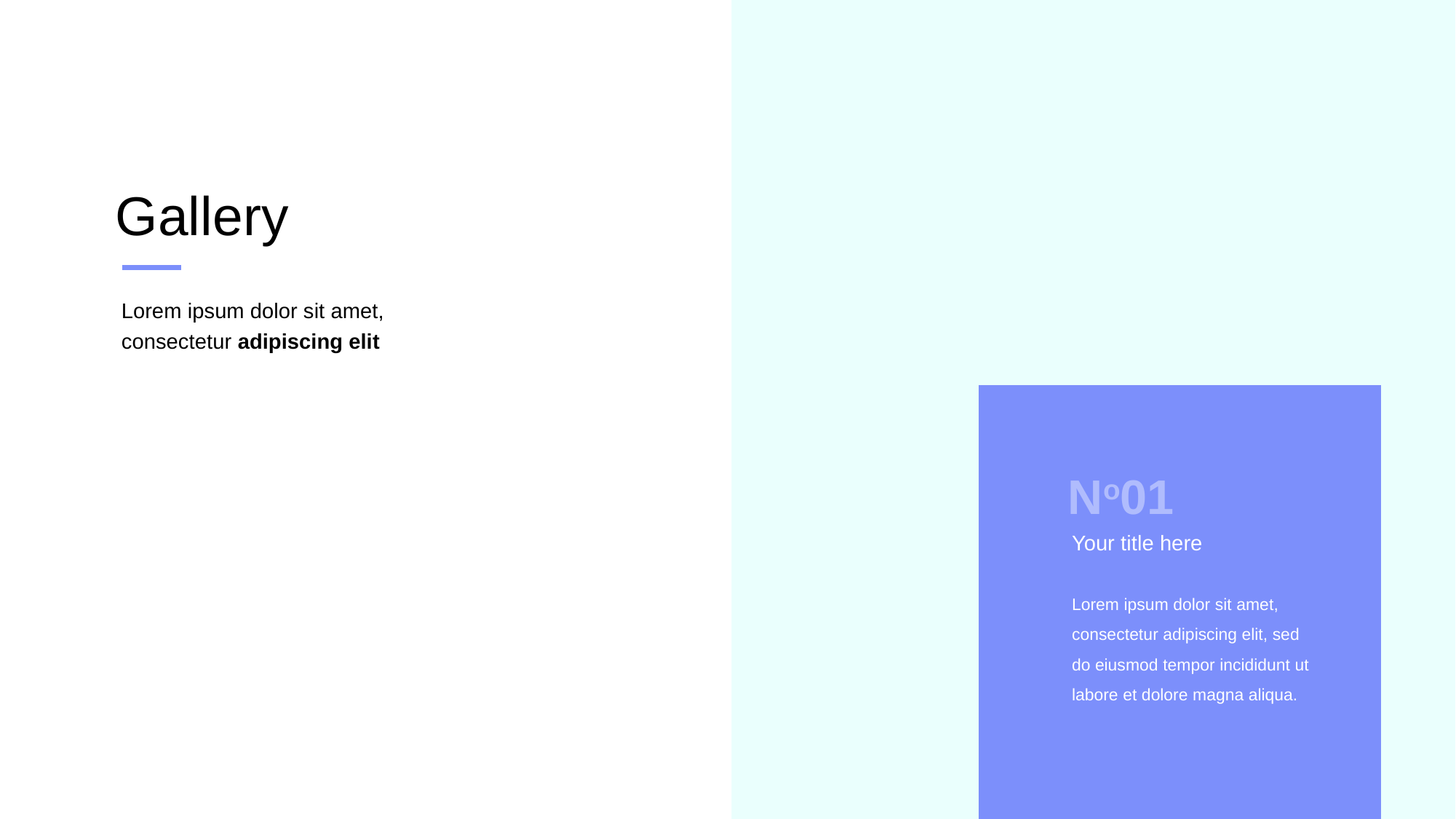

Gallery
Lorem ipsum dolor sit amet, consectetur adipiscing elit

No01
Your title here
Lorem ipsum dolor sit amet, consectetur adipiscing elit, sed do eiusmod tempor incididunt ut labore et dolore magna aliqua.